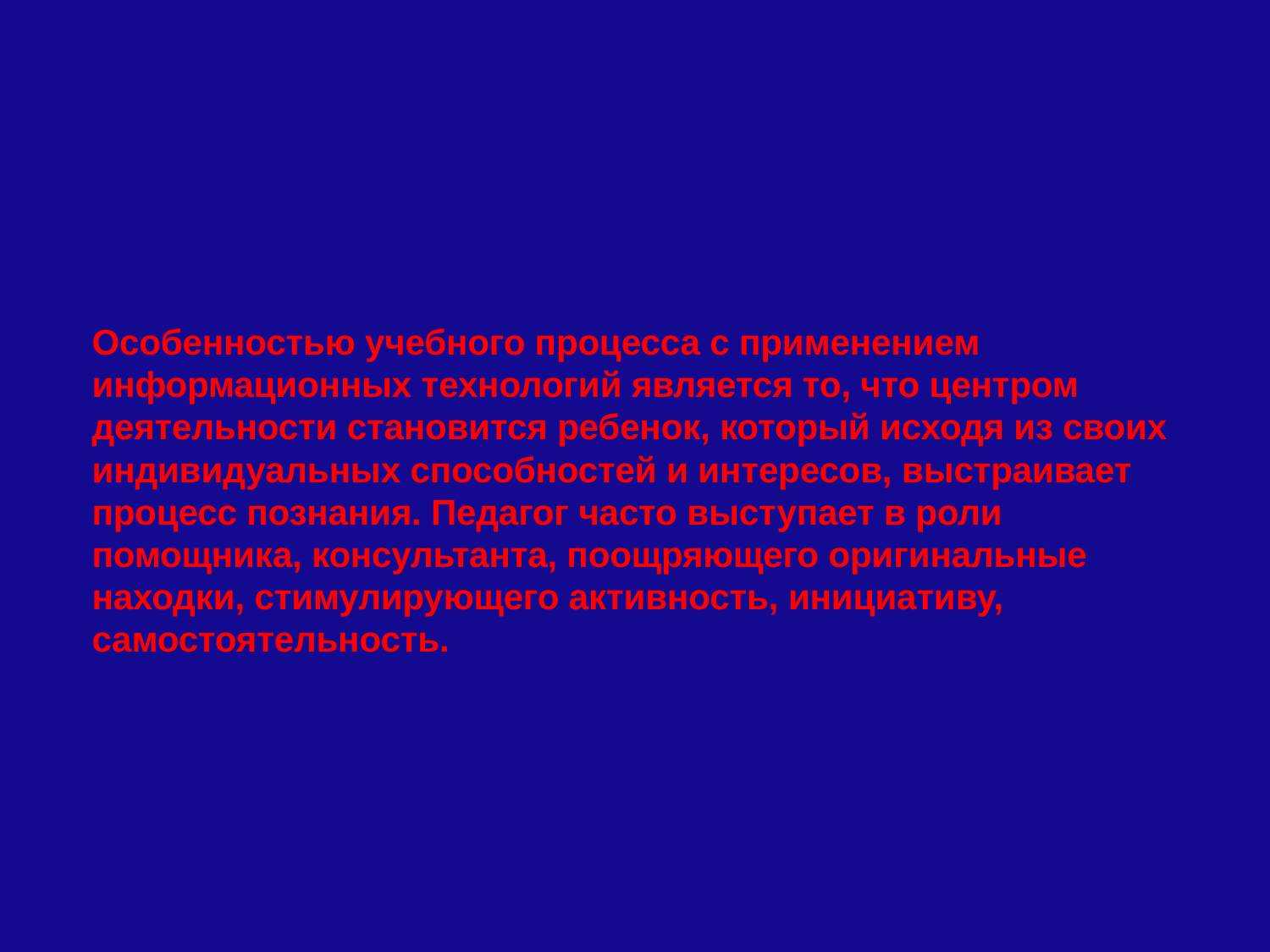

Особенностью учебного процесса с применением информационных технологий является то, что центром деятельности становится ребенок, который исходя из своих индивидуальных способностей и интересов, выстраивает процесс познания. Педагог часто выступает в роли помощника, консультанта, поощряющего оригинальные находки, стимулирующего активность, инициативу, самостоятельность.